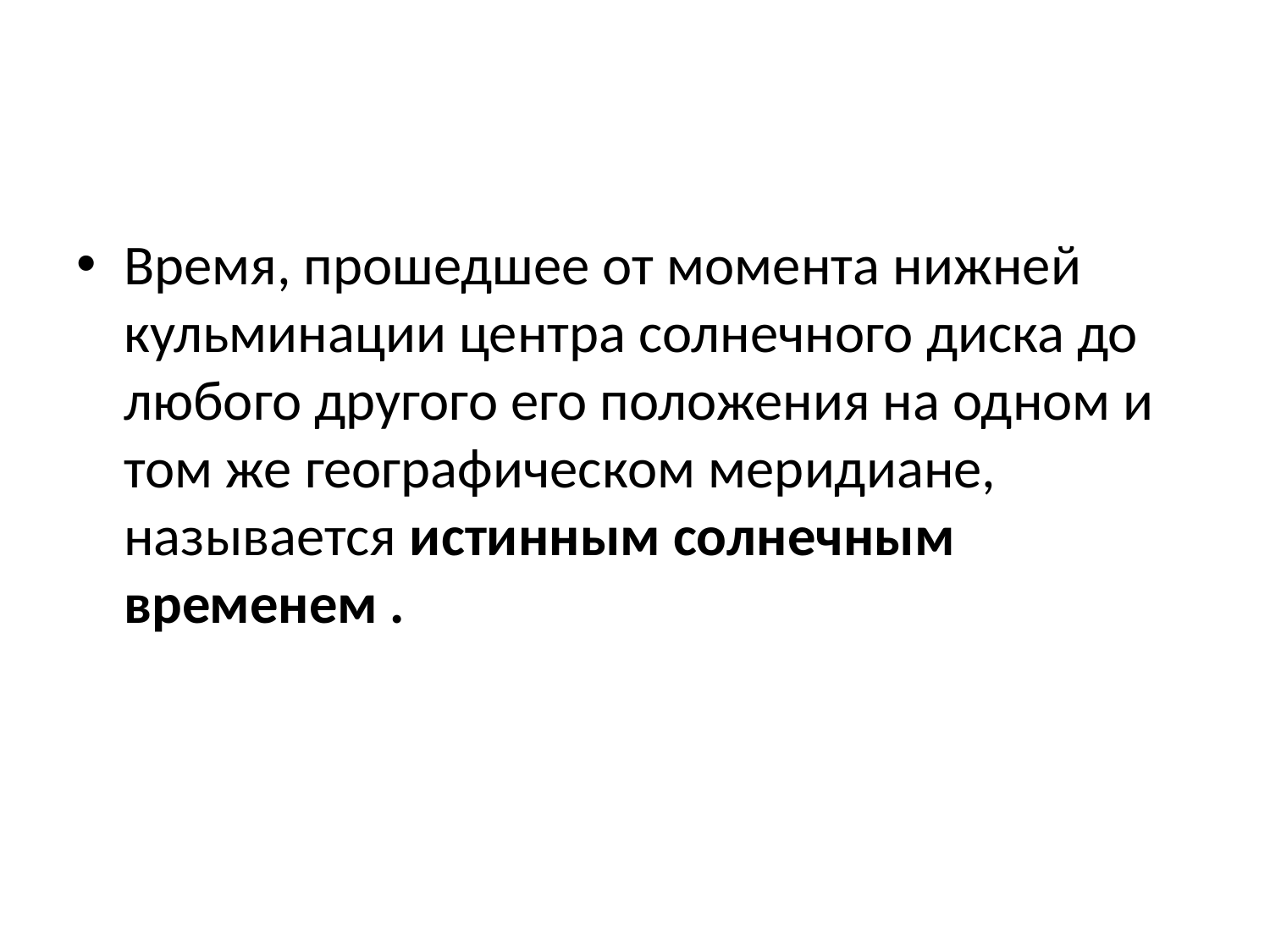

#
Время, прошедшее от момента нижней кульминации центра солнечного диска до любого другого его положения на одном и том же географическом меридиане, называется истинным солнечным временем .